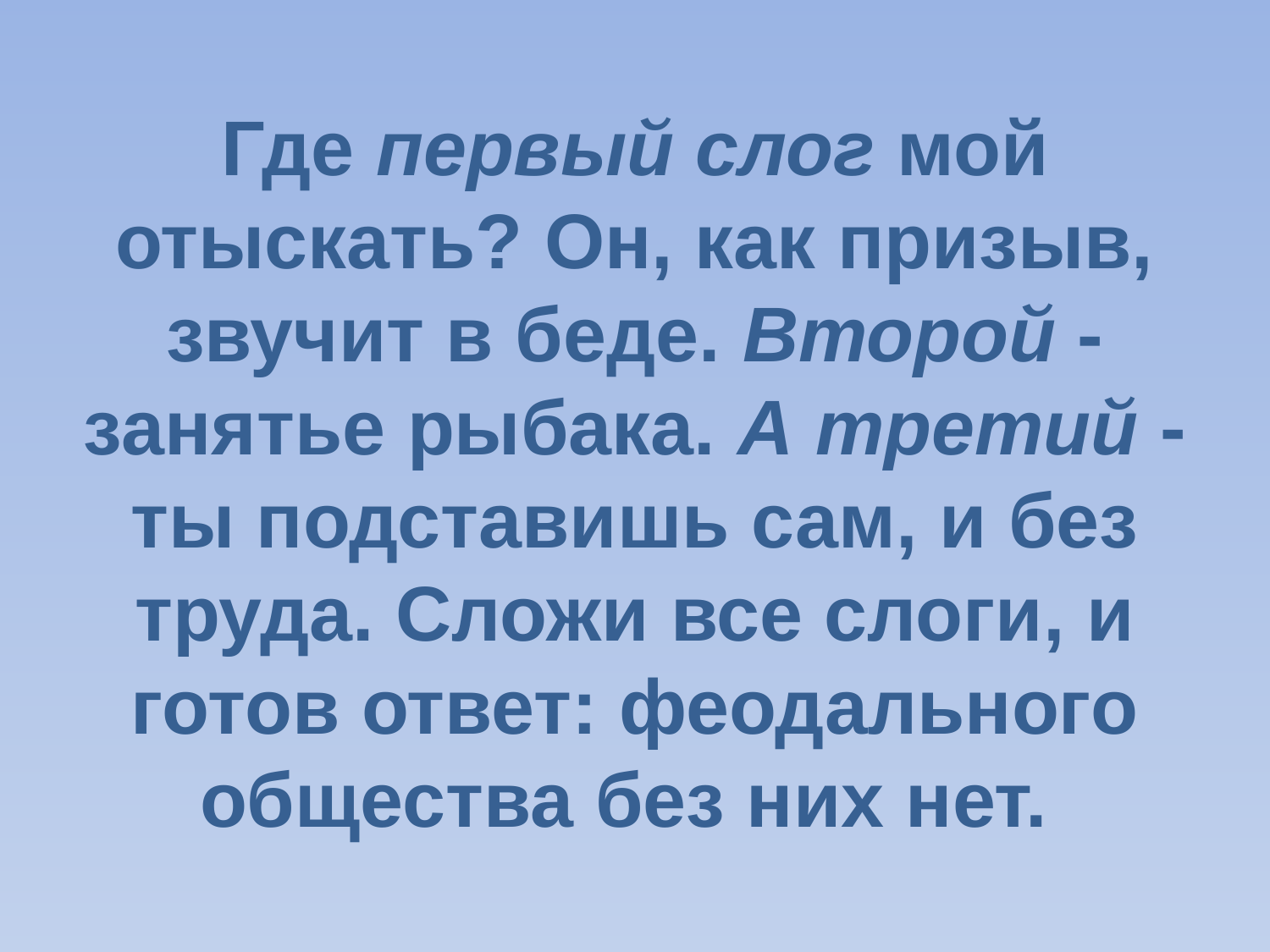

# Где первый слог мой отыскать? Он, как призыв, звучит в беде. Второй - занятье рыбака. А третий - ты подставишь сам, и без труда. Сложи все слоги, и готов ответ: феодального общества без них нет.